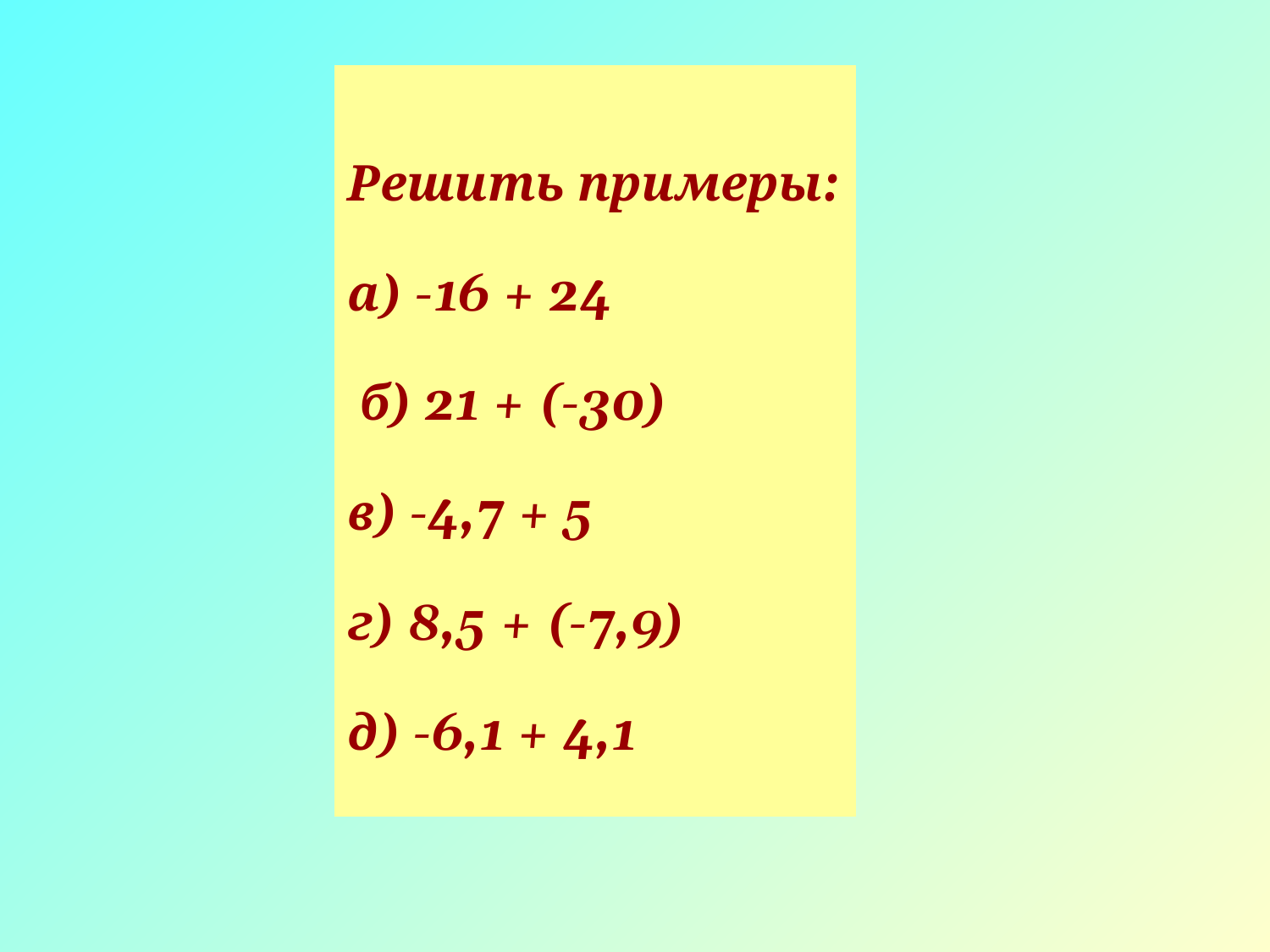

Решить примеры:
а) -16 + 24
 б) 21 + (-30)
в) -4,7 + 5
г) 8,5 + (-7,9)
д) -6,1 + 4,1